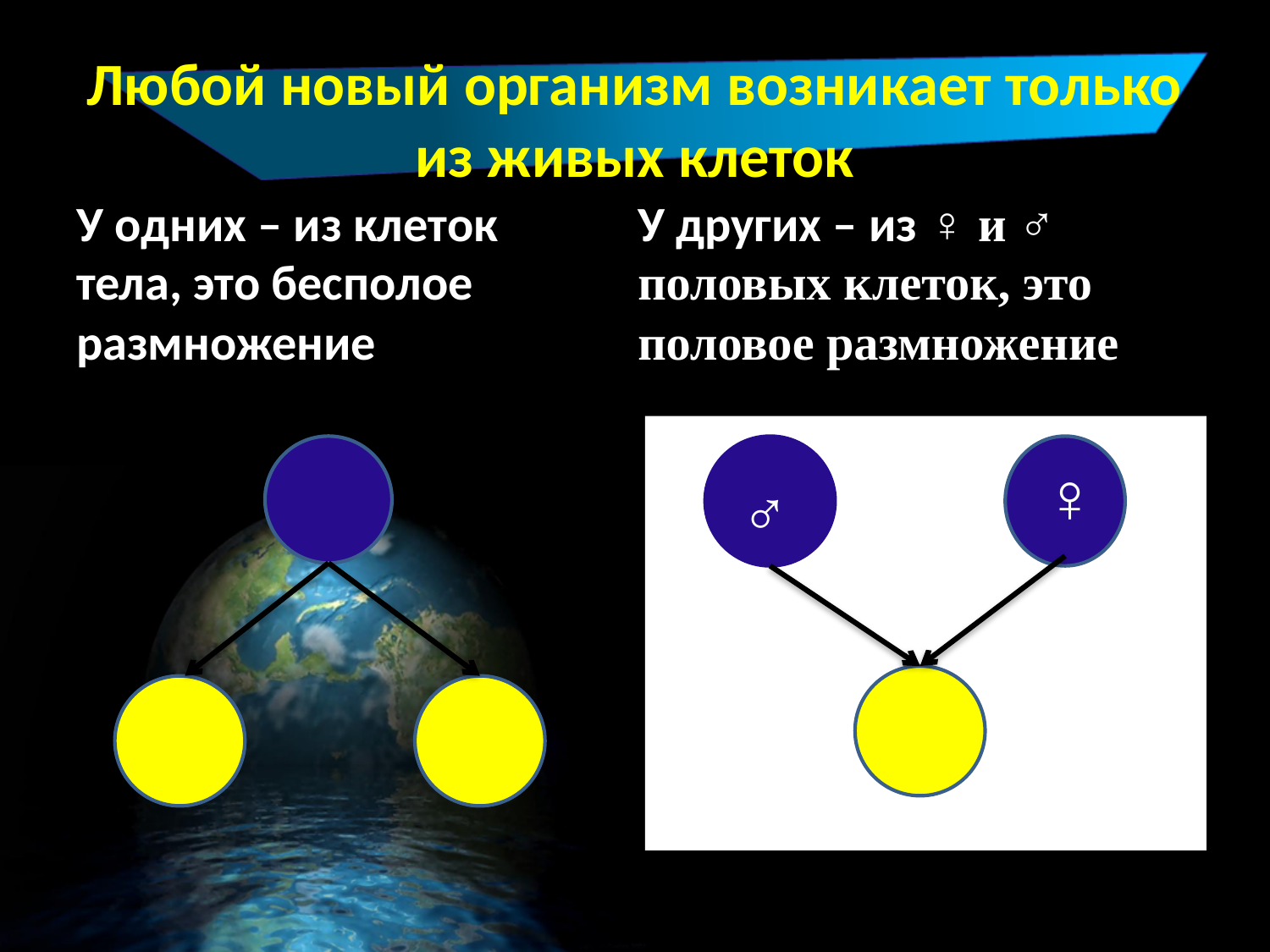

# Любой новый организм возникает только из живых клеток
У одних – из клеток тела, это бесполое размножение
У других – из ♀ и ♂ половых клеток, это половое размножение

♀♂

♀
♂